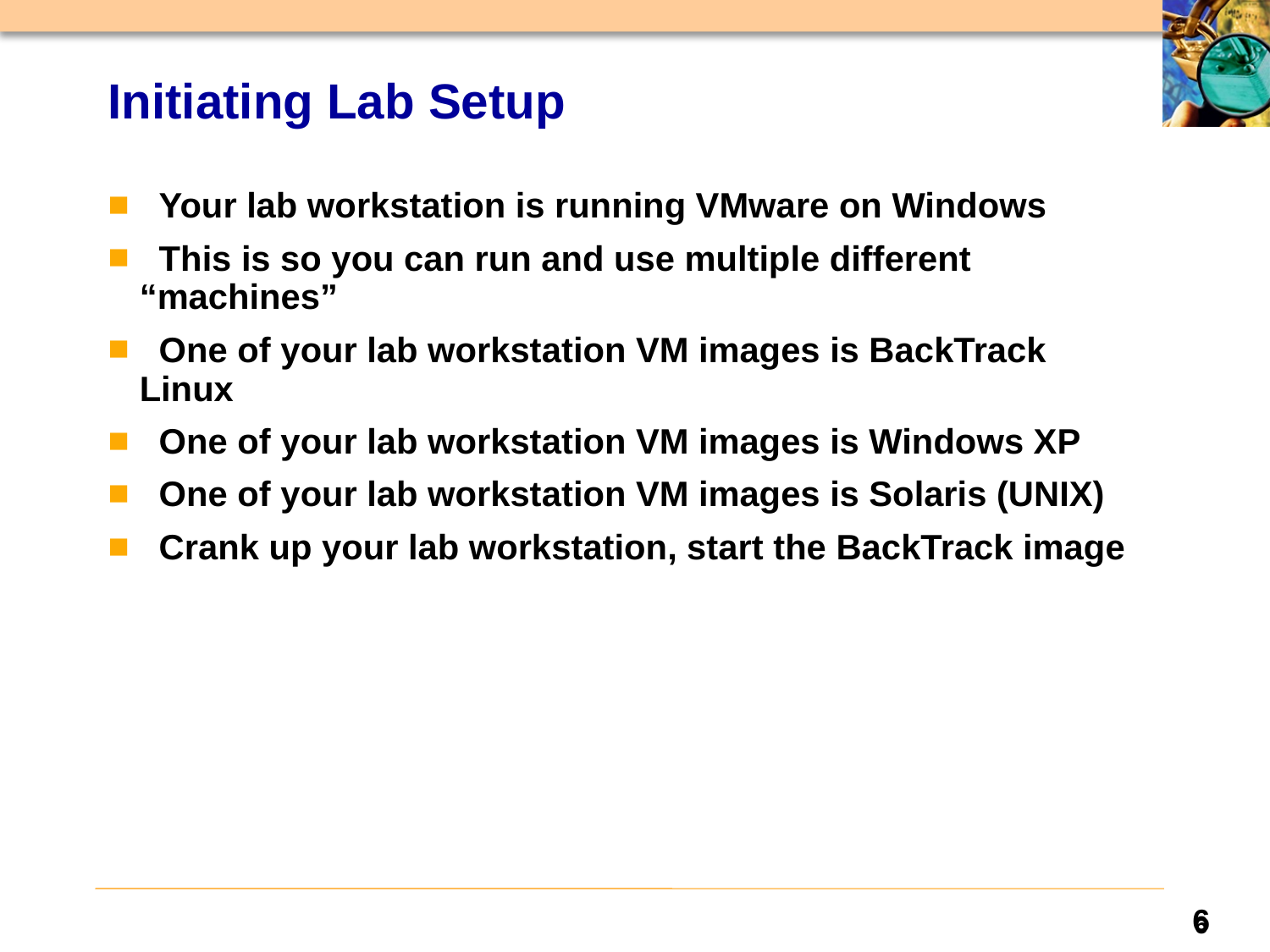

# Initiating Lab Setup
  Your lab workstation is running VMware on Windows
  This is so you can run and use multiple different “machines”
  One of your lab workstation VM images is BackTrack Linux
  One of your lab workstation VM images is Windows XP
  One of your lab workstation VM images is Solaris (UNIX)
  Crank up your lab workstation, start the BackTrack image

6